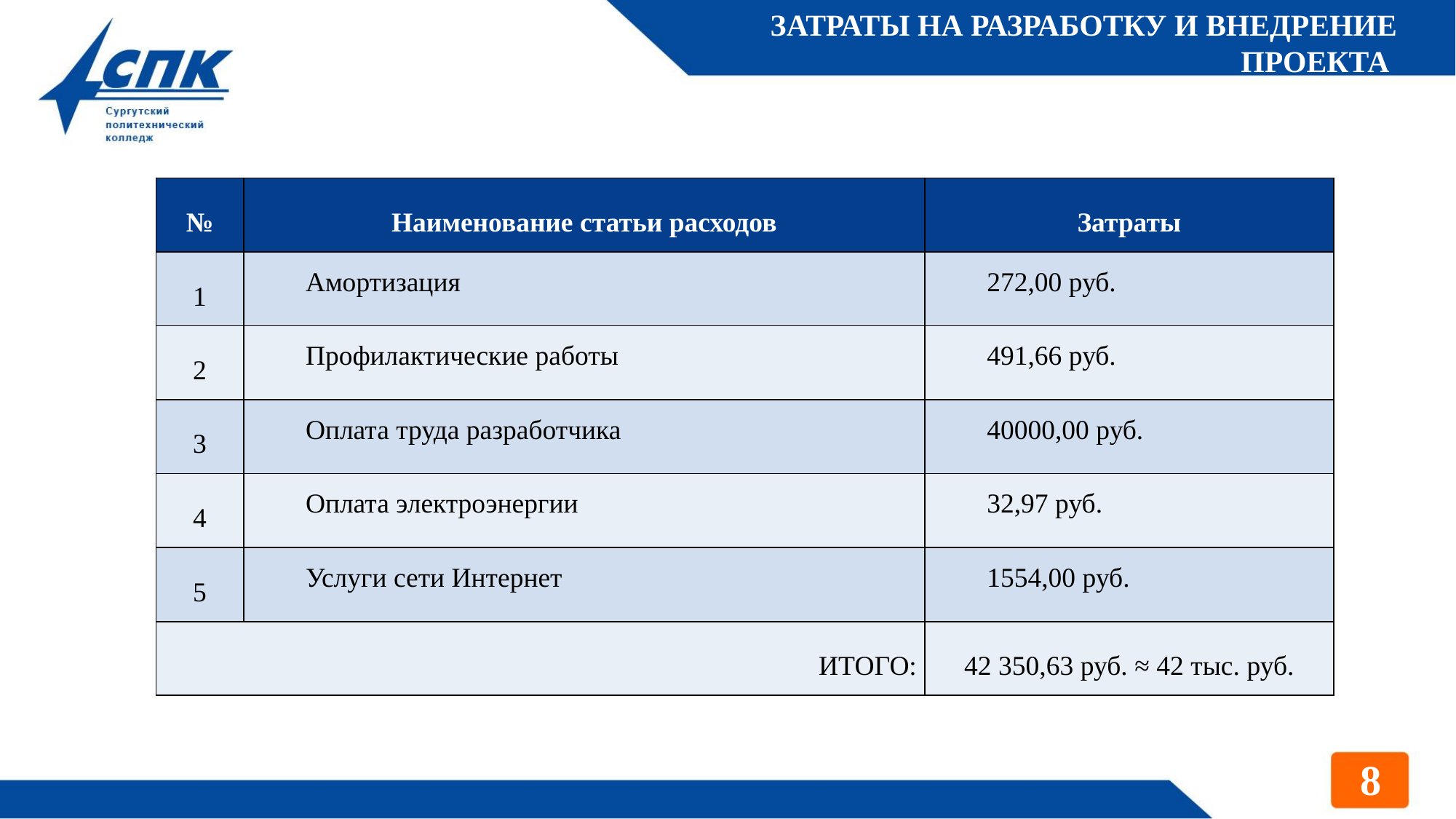

ЗАТРАТЫ НА РАЗРАБОТКУ И ВНЕДРЕНИЕ ПРОЕКТА
| № | Наименование статьи расходов | Затраты |
| --- | --- | --- |
| 1 | Амортизация | 272,00 руб. |
| 2 | Профилактические работы | 491,66 руб. |
| 3 | Оплата труда разработчика | 40000,00 руб. |
| 4 | Оплата электроэнергии | 32,97 руб. |
| 5 | Услуги сети Интернет | 1554,00 руб. |
| ИТОГО: |  | 42 350,63 руб. ≈ 42 тыс. руб. |
8